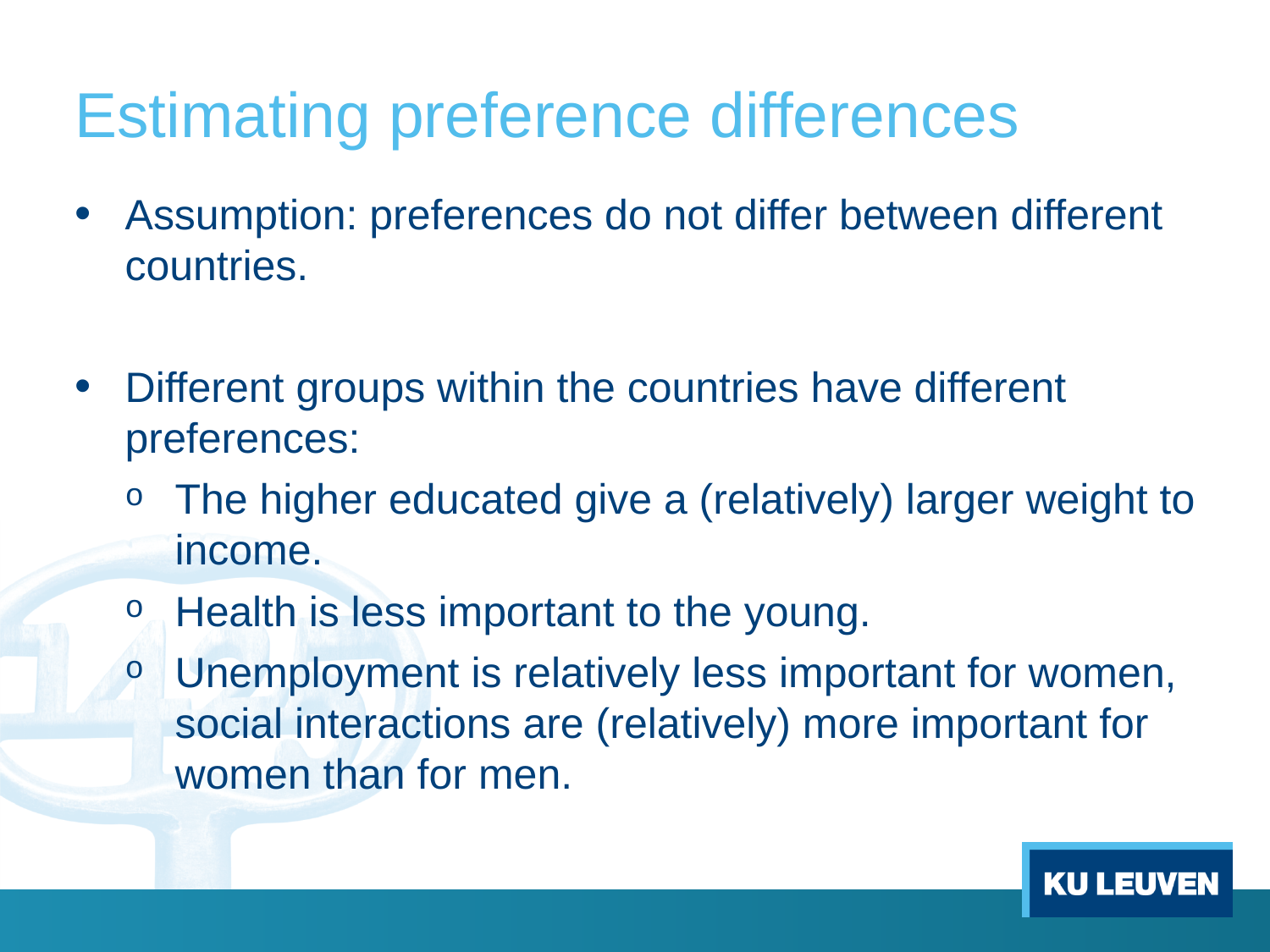

# Estimating preference differences
Assumption: preferences do not differ between different countries.

Different groups within the countries have different preferences:
The higher educated give a (relatively) larger weight to income.
Health is less important to the young.
Unemployment is relatively less important for women, social interactions are (relatively) more important for women than for men.